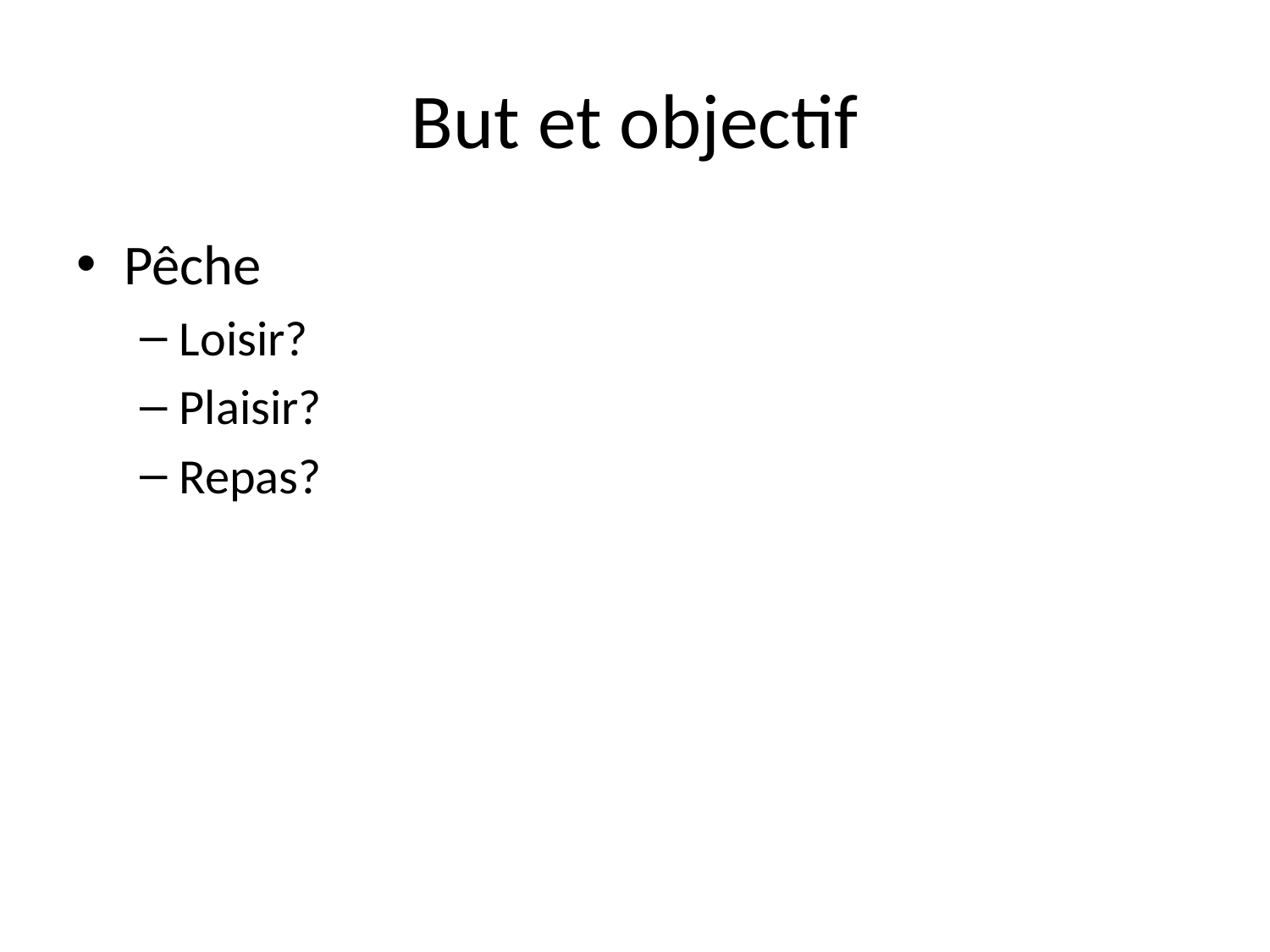

# But et objectif
Pêche
Loisir?
Plaisir?
Repas?